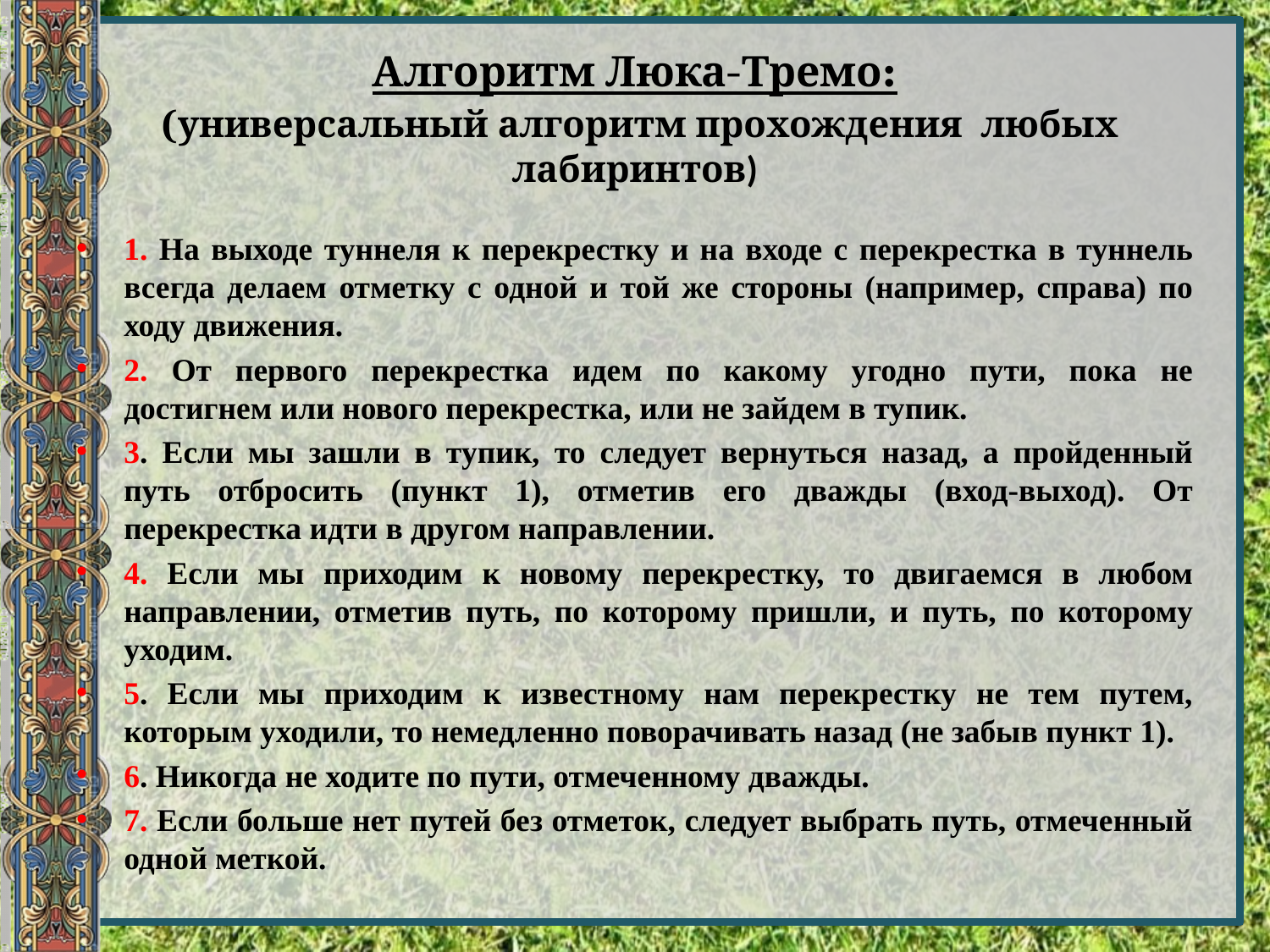

# Алгоритм Люка-Тремо: (универсальный алгоритм прохождения  любых лабиринтов)
1. На выходе туннеля к перекрестку и на входе с перекрестка в туннель всегда делаем отметку с одной и той же стороны (например, справа) по ходу движения.
2. От первого перекрестка идем по какому угодно пути, пока не достигнем или нового перекрестка, или не зайдем в тупик.
3. Если мы зашли в тупик, то следует вернуться назад, а пройденный путь отбросить (пункт 1), отметив его дважды (вход-выход). От перекрестка идти в другом направлении.
4. Если мы приходим к новому перекрестку, то двигаемся в любом направлении, отметив путь, по которому пришли, и путь, по которому уходим.
5. Если мы приходим к известному нам перекрестку не тем путем, которым уходили, то немедленно поворачивать назад (не забыв пункт 1).
6. Никогда не ходите по пути, отмеченному дважды.
7. Если больше нет путей без отметок, следует выбрать путь, отмеченный одной меткой.